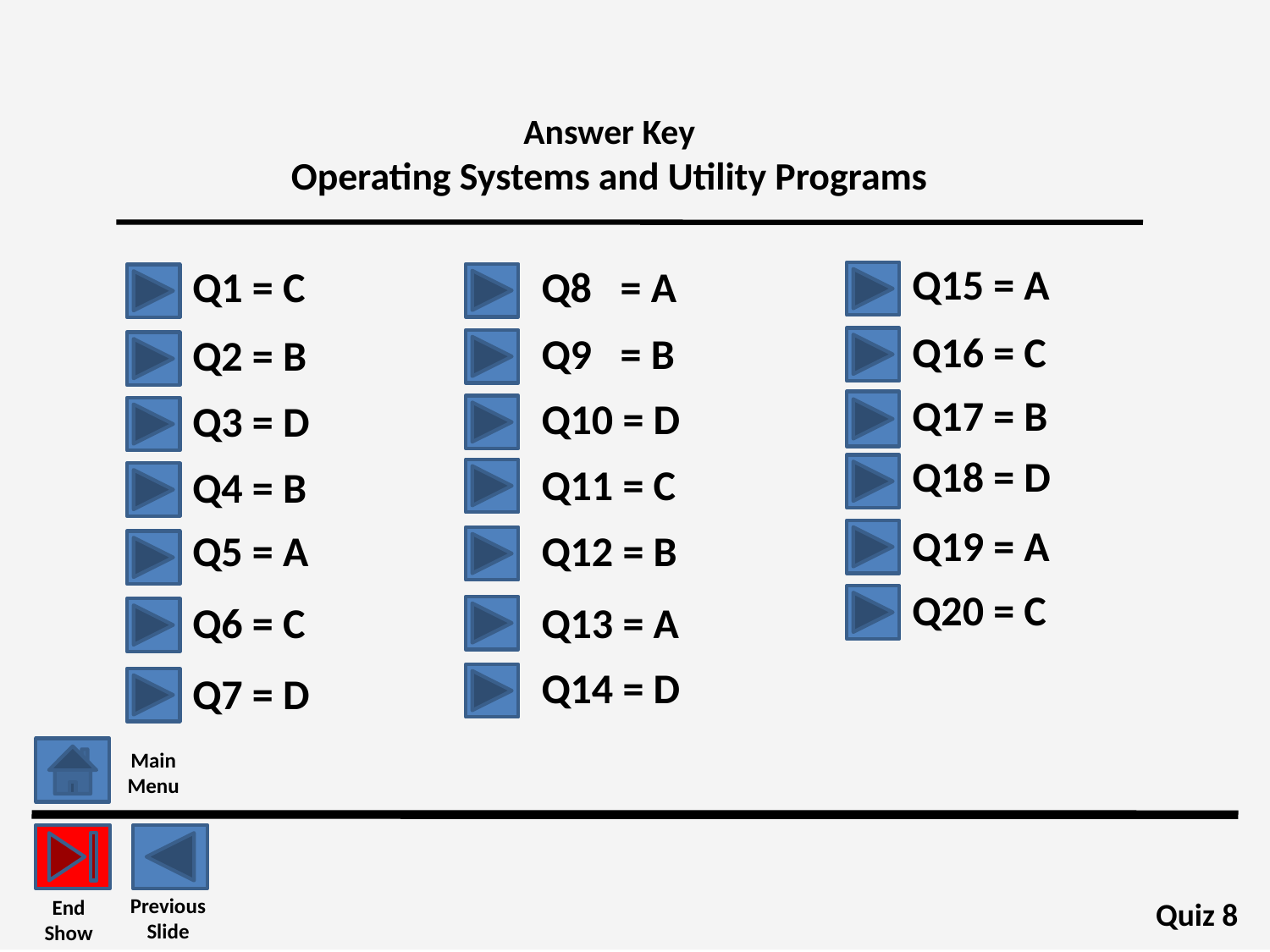

# Answer Key Operating Systems and Utility Programs
Q15 = A
Q1 = C
Q8   = A

Q16 = C
Q9   = B
Q2 = B

Q17 = B
Q10 = D
Q3 = D

Q18 = D
Q11 = C
Q4 = B

Q19 = A
Q5 = A
Q12 = B

Q20 = C

Q6 = C
Q13 = A

Q14 = D
Q7 = D

Main
Menu

Previous
Slide
End Show
Quiz 8